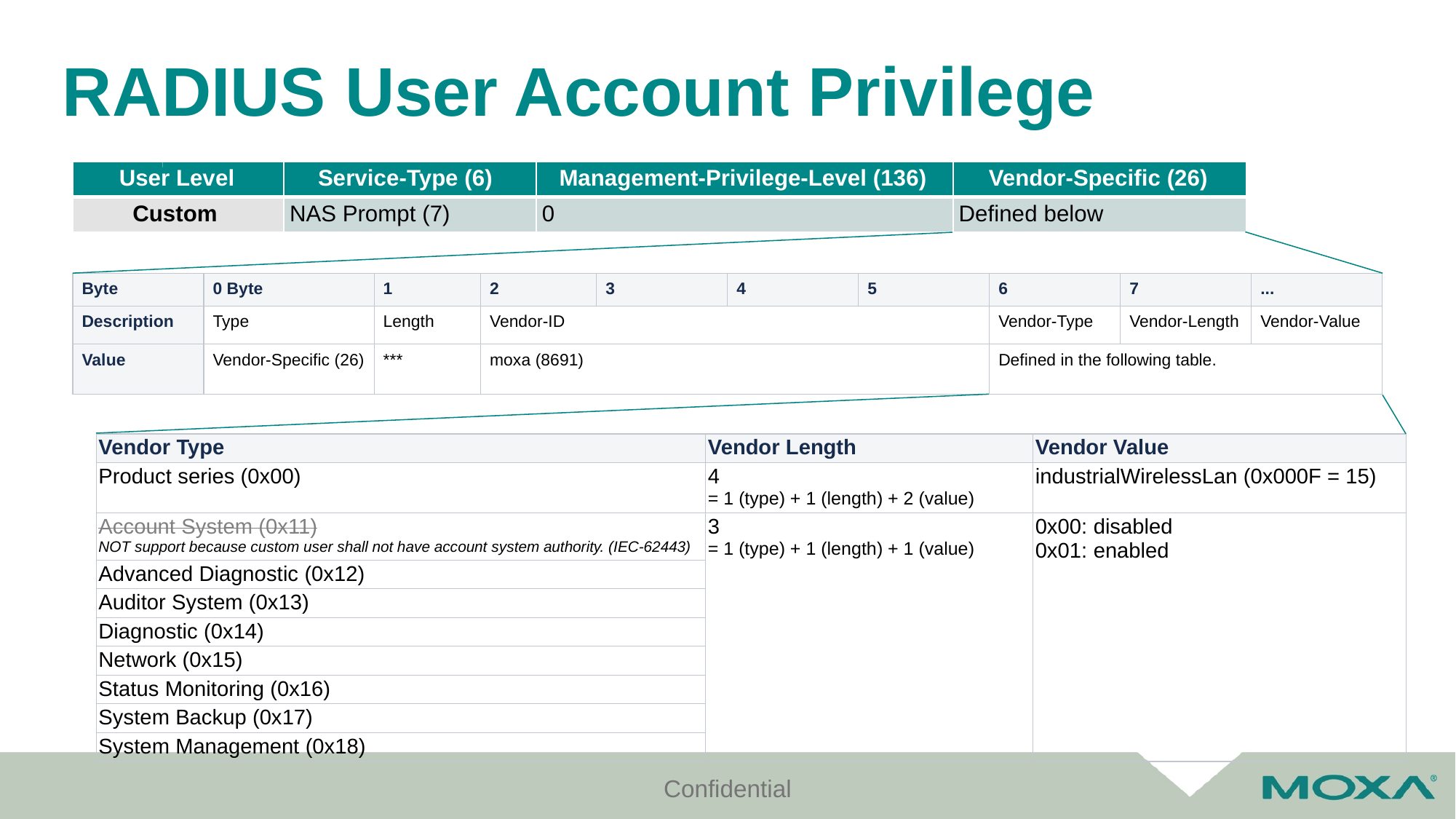

# RADIUS User Account Privilege

| User Level | Service-Type (6) | Management-Privilege-Level (136) | Vendor-Specific (26) |
| --- | --- | --- | --- |
| Custom | NAS Prompt (7) | 0 | Defined below |

| Byte | 0 Byte | 1 | 2 | 3 | 4 | 5 | 6 | 7 | ... |
| --- | --- | --- | --- | --- | --- | --- | --- | --- | --- |
| Description | Type | Length | Vendor-ID |  |  |  | Vendor-Type | Vendor-Length | Vendor-Value |
| Value | Vendor-Specific (26) | \*\*\* | moxa (8691) |  |  |  | Defined in the following table. |  |  |
| Vendor Type | Vendor Length | Vendor Value |
| --- | --- | --- |
| Product series (0x00) | 4  = 1 (type) + 1 (length) + 2 (value) | industrialWirelessLan (0x000F = 15) |
| Account System (0x11) NOT support because custom user shall not have account system authority. (IEC-62443) | 3 = 1 (type) + 1 (length) + 1 (value) | 0x00: disabled 0x01: enabled |
| Advanced Diagnostic (0x12) |  |  |
| Auditor System (0x13) |  |  |
| Diagnostic (0x14) |  |  |
| Network (0x15) |  |  |
| Status Monitoring (0x16) |  |  |
| System Backup (0x17) |  |  |
| System Management (0x18) |  |  |